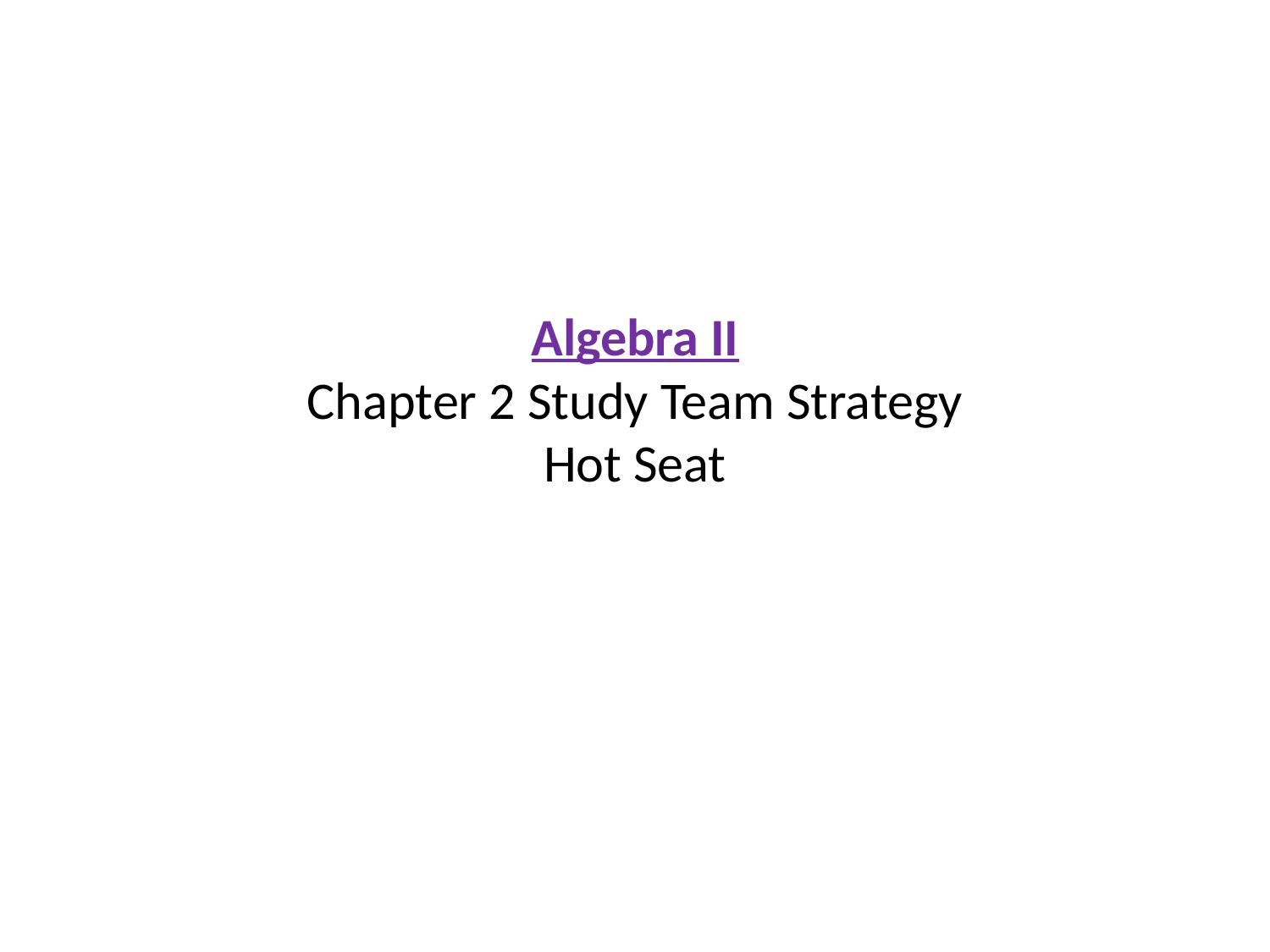

# Algebra II Chapter 2 Study Team Strategy Hot Seat